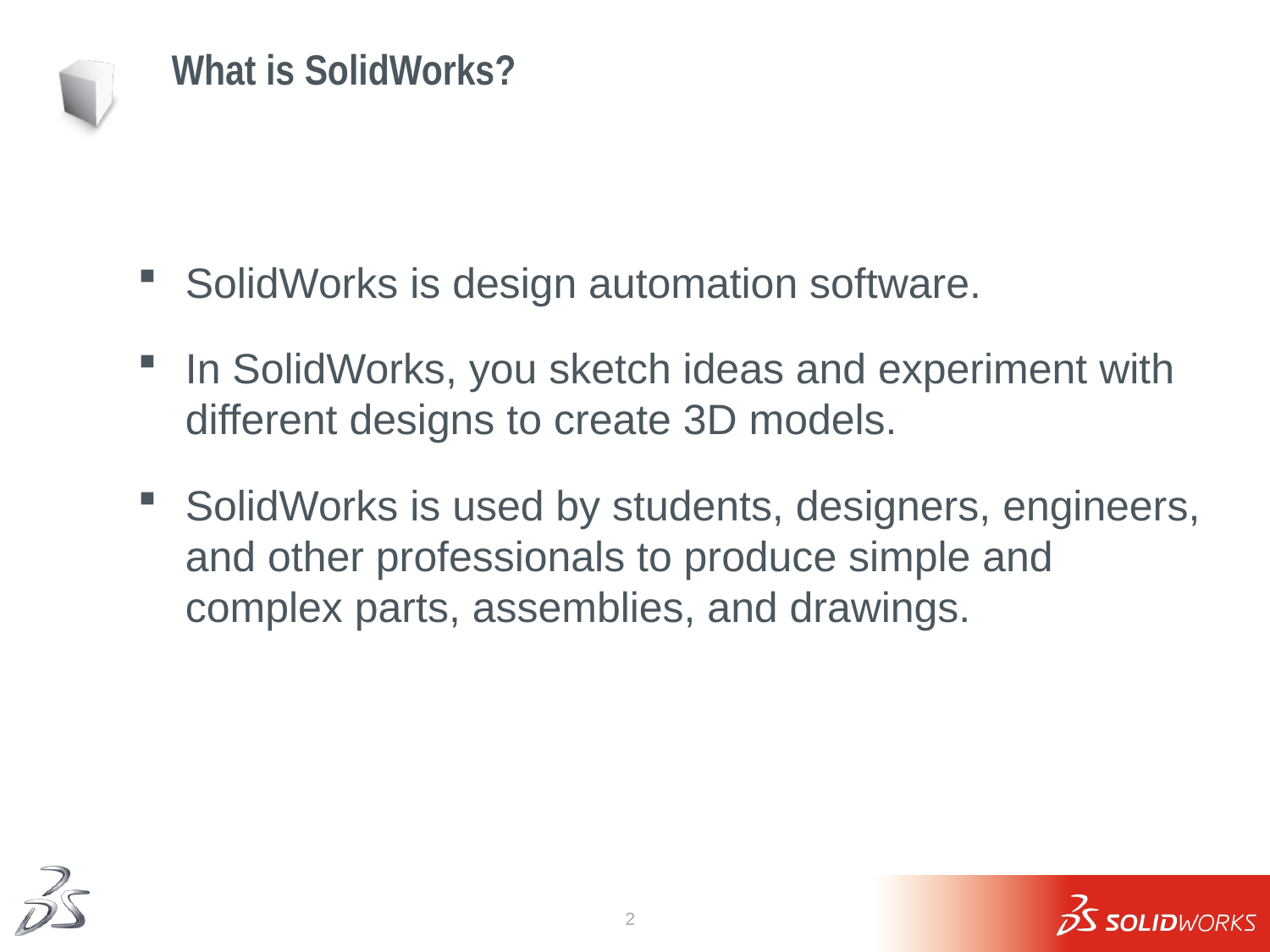

# What is SolidWorks?
SolidWorks is design automation software.
In SolidWorks, you sketch ideas and experiment with different designs to create 3D models.
SolidWorks is used by students, designers, engineers, and other professionals to produce simple and complex parts, assemblies, and drawings.